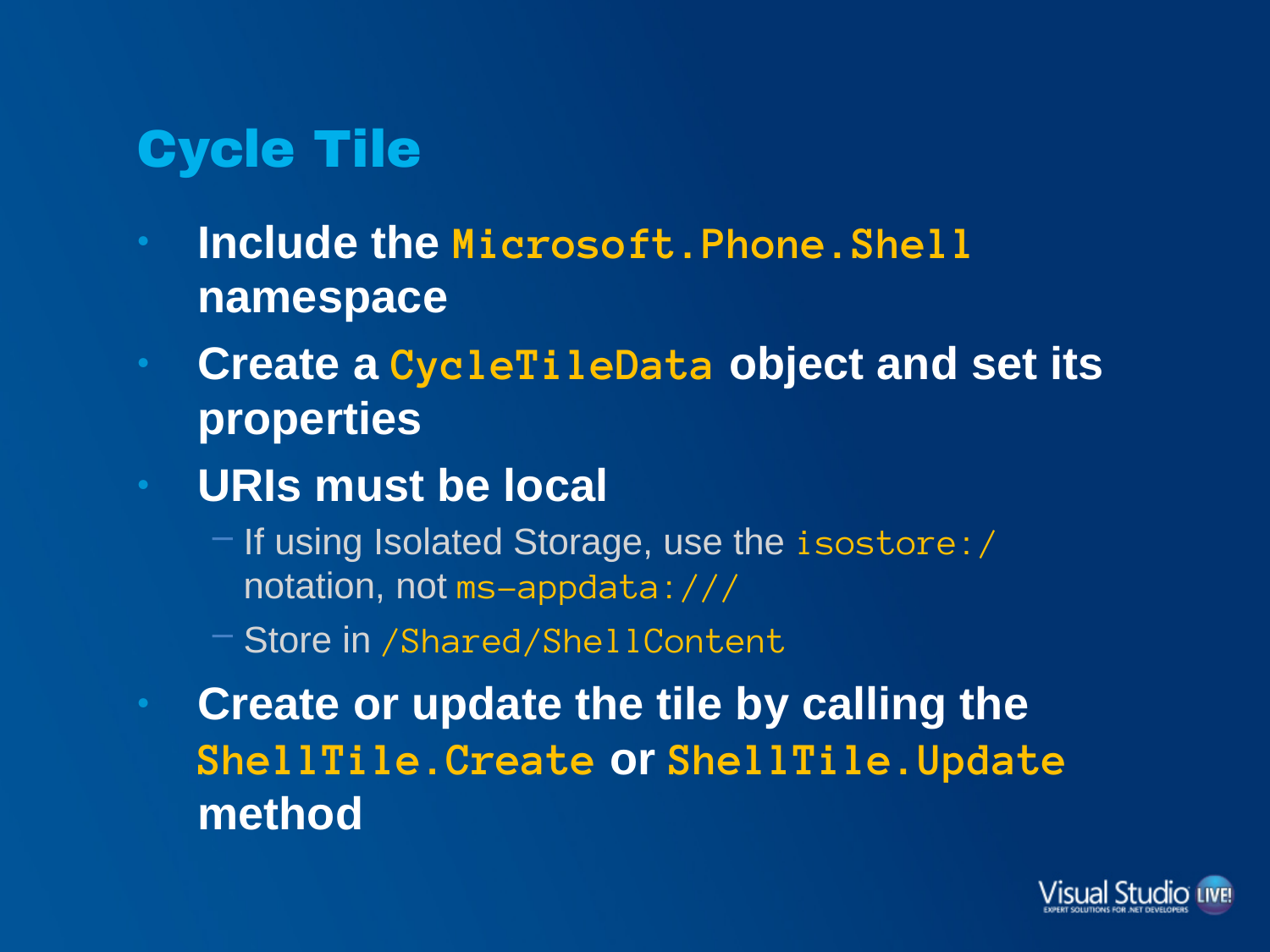

# Cycle Tile
Include the Microsoft.Phone.Shell namespace
Create a CycleTileData object and set its properties
URIs must be local
If using Isolated Storage, use the isostore:/ notation, not ms-appdata:///
Store in /Shared/ShellContent
Create or update the tile by calling the ShellTile.Create or ShellTile.Update method